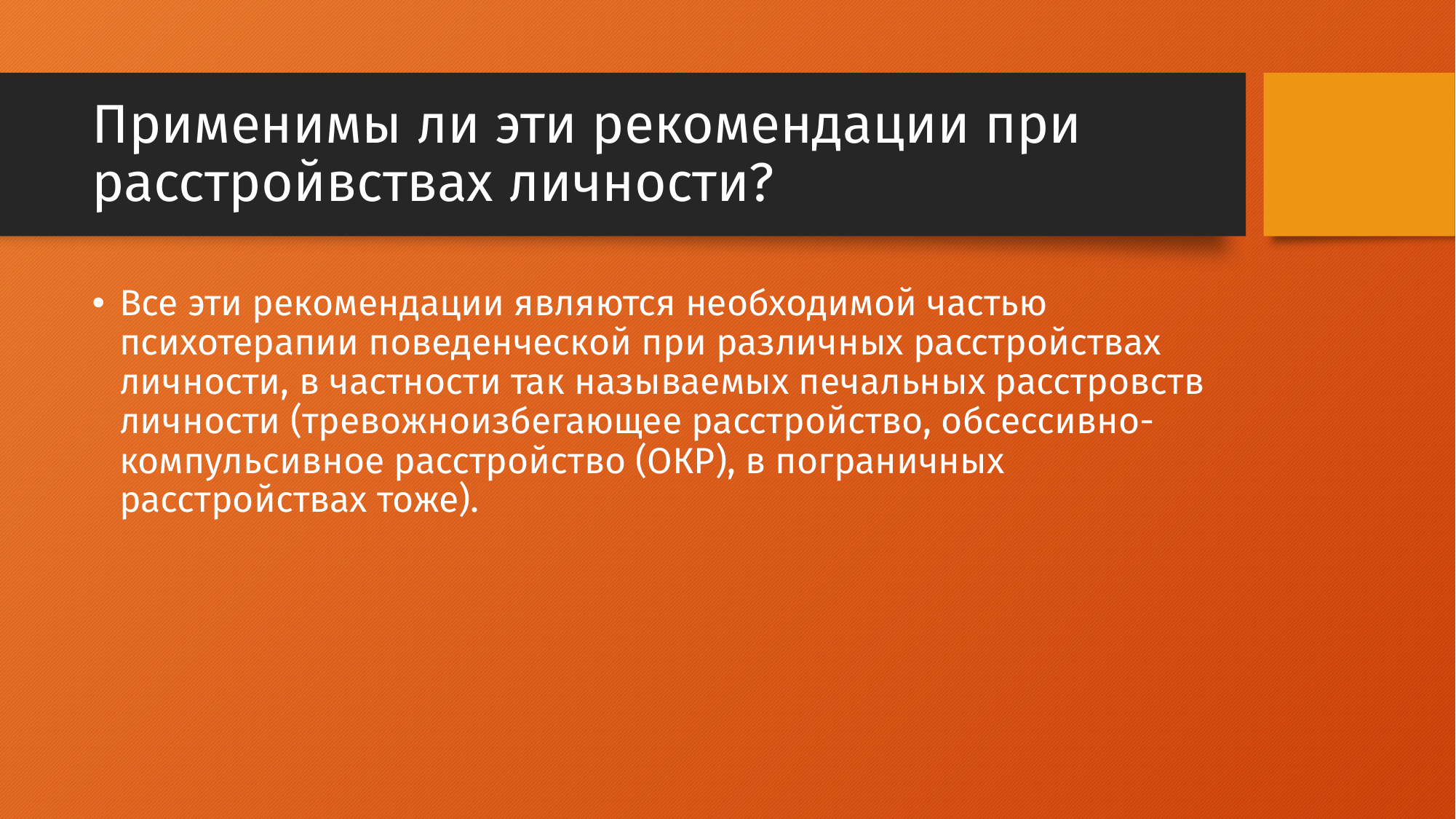

# Применимы ли эти рекомендации при расстройвствах личности?
Все эти рекомендации являются необходимой частью психотерапии поведенческой при различных расстройствах личности, в частности так называемых печальных расстровств личности (тревожноизбегающее расстройство, обсессивно-компульсивное расстройство (ОКР), в пограничных расстройствах тоже).